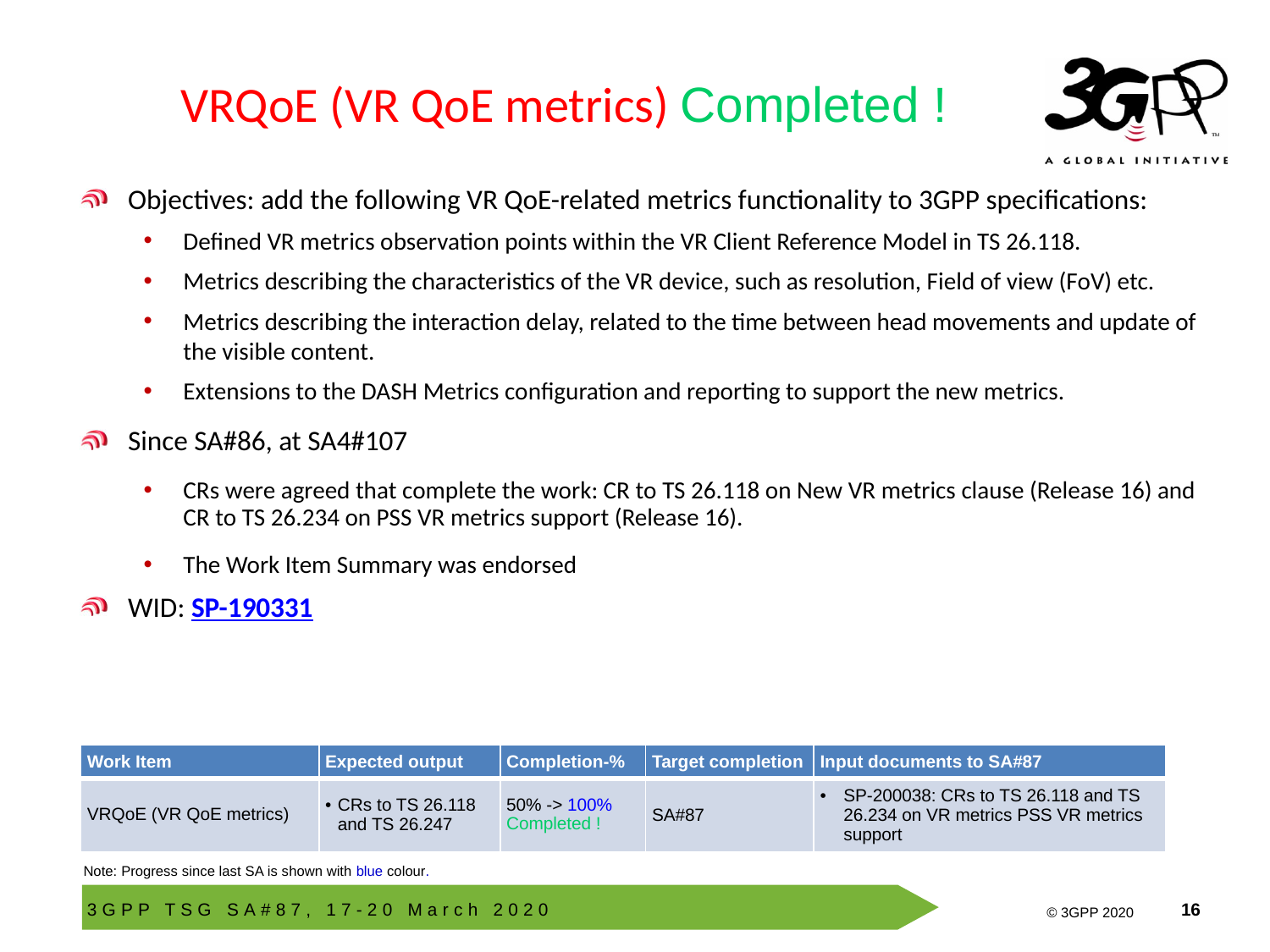

# VRQoE (VR QoE metrics) Completed !
Objectives: add the following VR QoE-related metrics functionality to 3GPP specifications:
Defined VR metrics observation points within the VR Client Reference Model in TS 26.118.
Metrics describing the characteristics of the VR device, such as resolution, Field of view (FoV) etc.
Metrics describing the interaction delay, related to the time between head movements and update of the visible content.
Extensions to the DASH Metrics configuration and reporting to support the new metrics.
Since SA#86, at SA4#107
CRs were agreed that complete the work: CR to TS 26.118 on New VR metrics clause (Release 16) and CR to TS 26.234 on PSS VR metrics support (Release 16).
The Work Item Summary was endorsed
WID: SP-190331

| Work Item | Expected output | Completion-% | Target completion | Input documents to SA#87 |
| --- | --- | --- | --- | --- |
| VRQoE (VR QoE metrics) | CRs to TS 26.118 and TS 26.247 | 50% -> 100% Completed ! | SA#87 | SP-200038: CRs to TS 26.118 and TS 26.234 on VR metrics PSS VR metrics support |
Note: Progress since last SA is shown with blue colour.